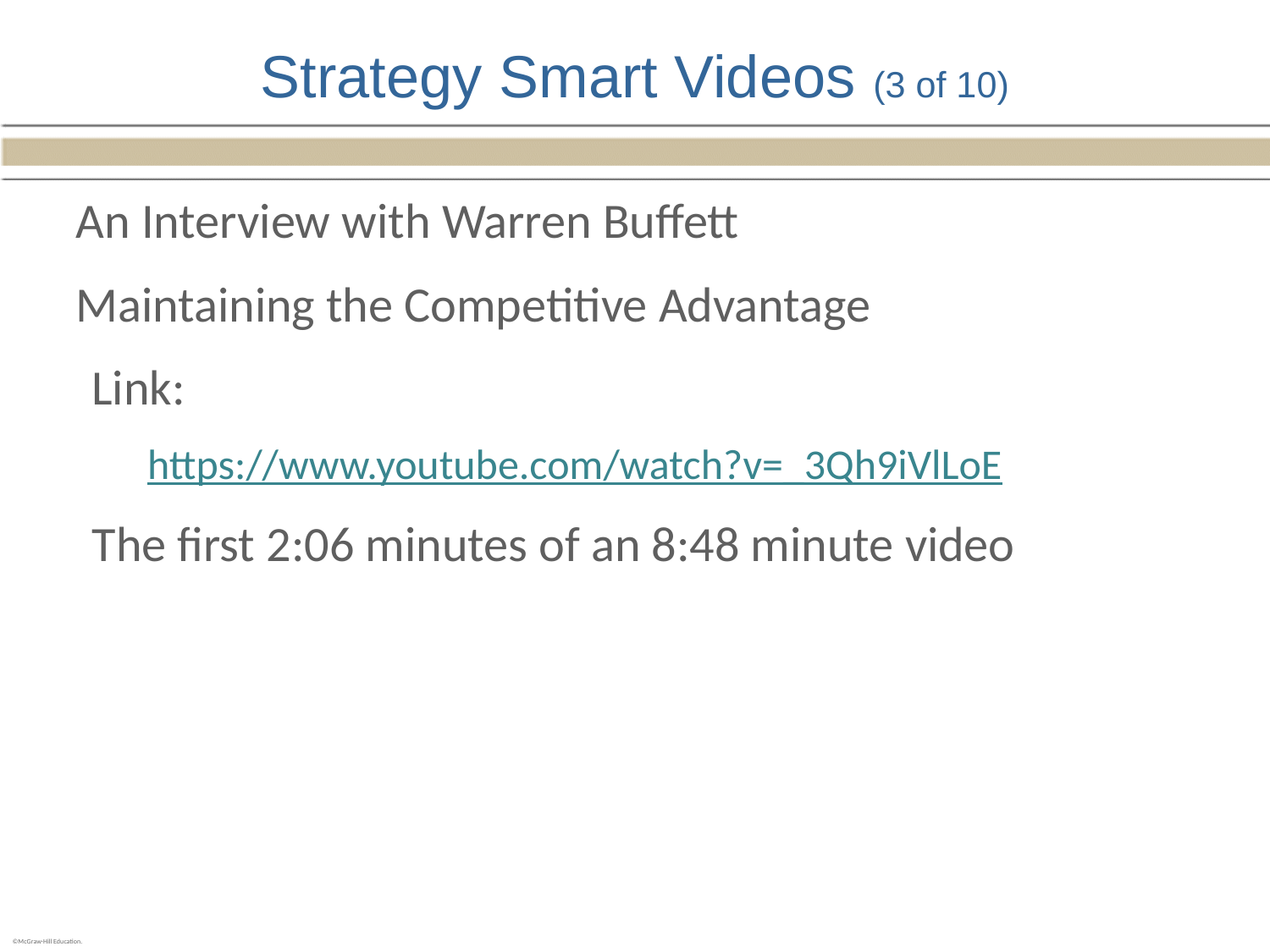

# Strategy Smart Videos (3 of 10)
An Interview with Warren Buffett
Maintaining the Competitive Advantage
Link:
https://www.youtube.com/watch?v=_3Qh9iVlLoE
The first 2:06 minutes of an 8:48 minute video